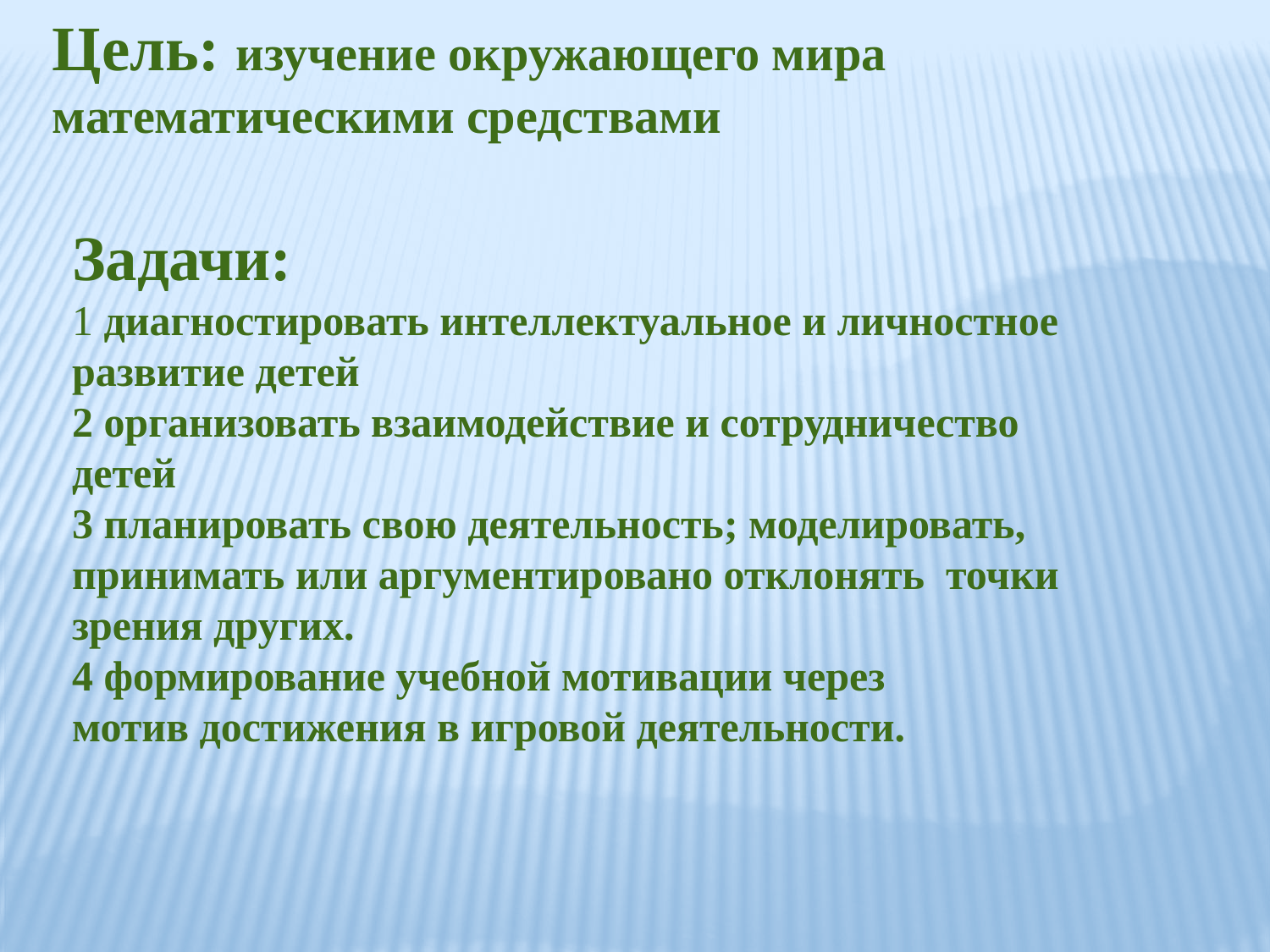

Цель: изучение окружающего мира
математическими средствами

Задачи:
1 диагностировать интеллектуальное и личностное развитие детей
2 организовать взаимодействие и сотрудничество детей
3 планировать свою деятельность; моделировать,
принимать или аргументировано отклонять  точки зрения других.
4 формирование учебной мотивации через
мотив достижения в игровой деятельности.